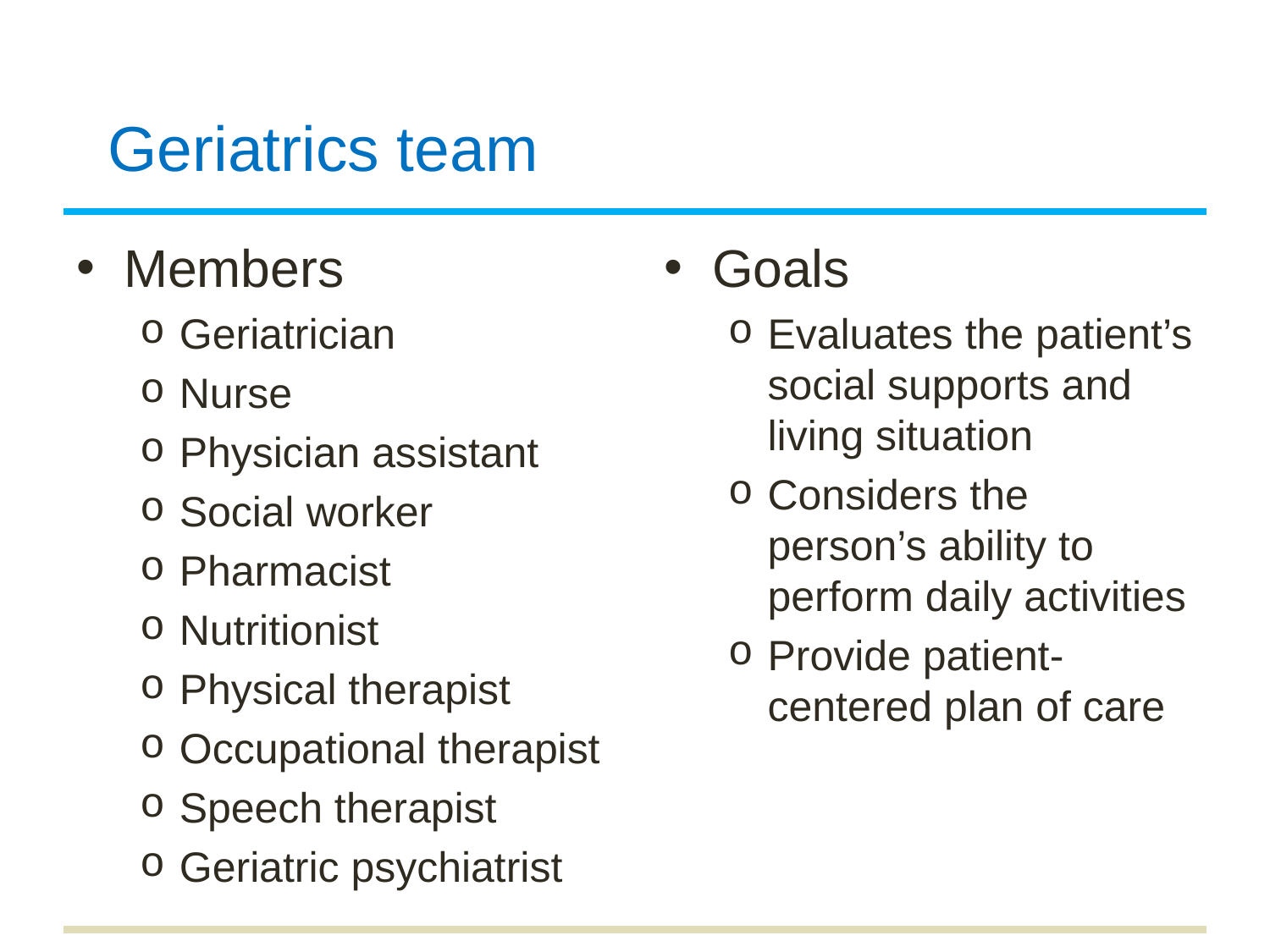

# Geriatrics team
Members
Geriatrician
Nurse
Physician assistant
Social worker
Pharmacist
Nutritionist
Physical therapist
Occupational therapist
Speech therapist
Geriatric psychiatrist

Goals
Evaluates the patient’s social supports and living situation
Considers the person’s ability to perform daily activities
Provide patient-centered plan of care